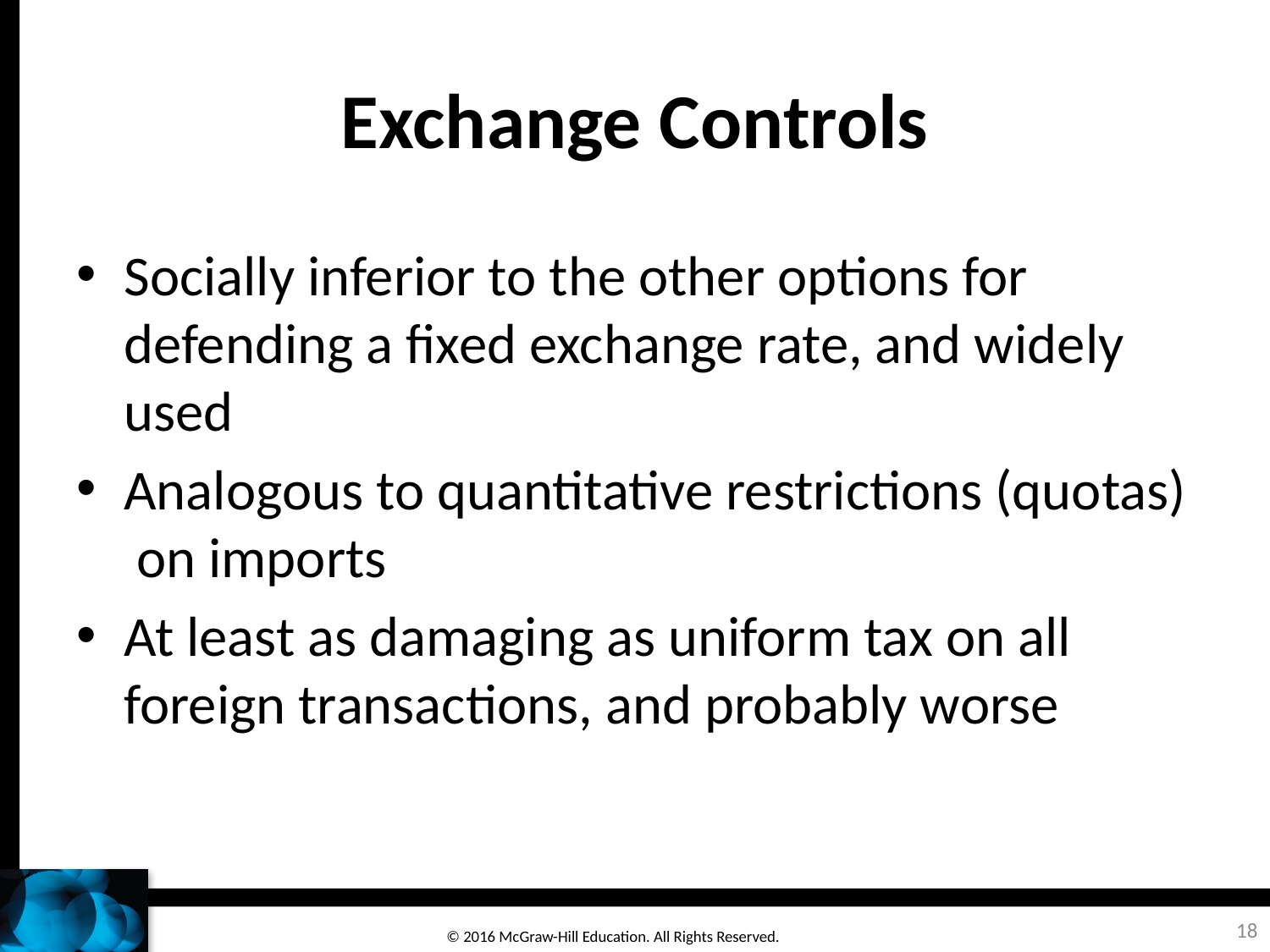

# Exchange Controls
Socially inferior to the other options for defending a fixed exchange rate, and widely used
Analogous to quantitative restrictions (quotas)  on imports
At least as damaging as uniform tax on all foreign transactions, and probably worse
18
© 2016 McGraw-Hill Education. All Rights Reserved.